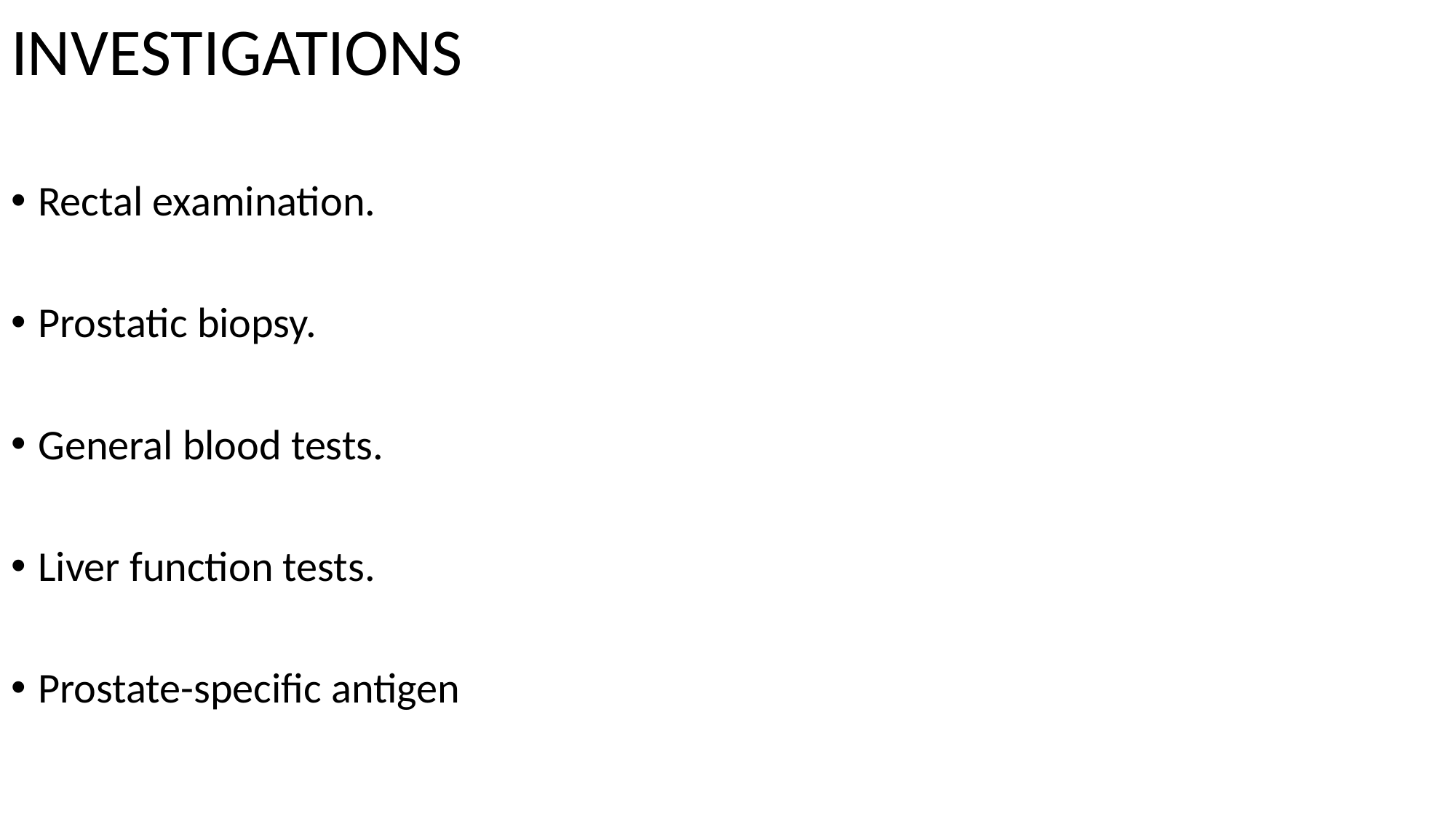

# INVESTIGATIONS

Rectal examination.

Prostatic biopsy.

General blood tests.

Liver function tests.

Prostate-specific antigen